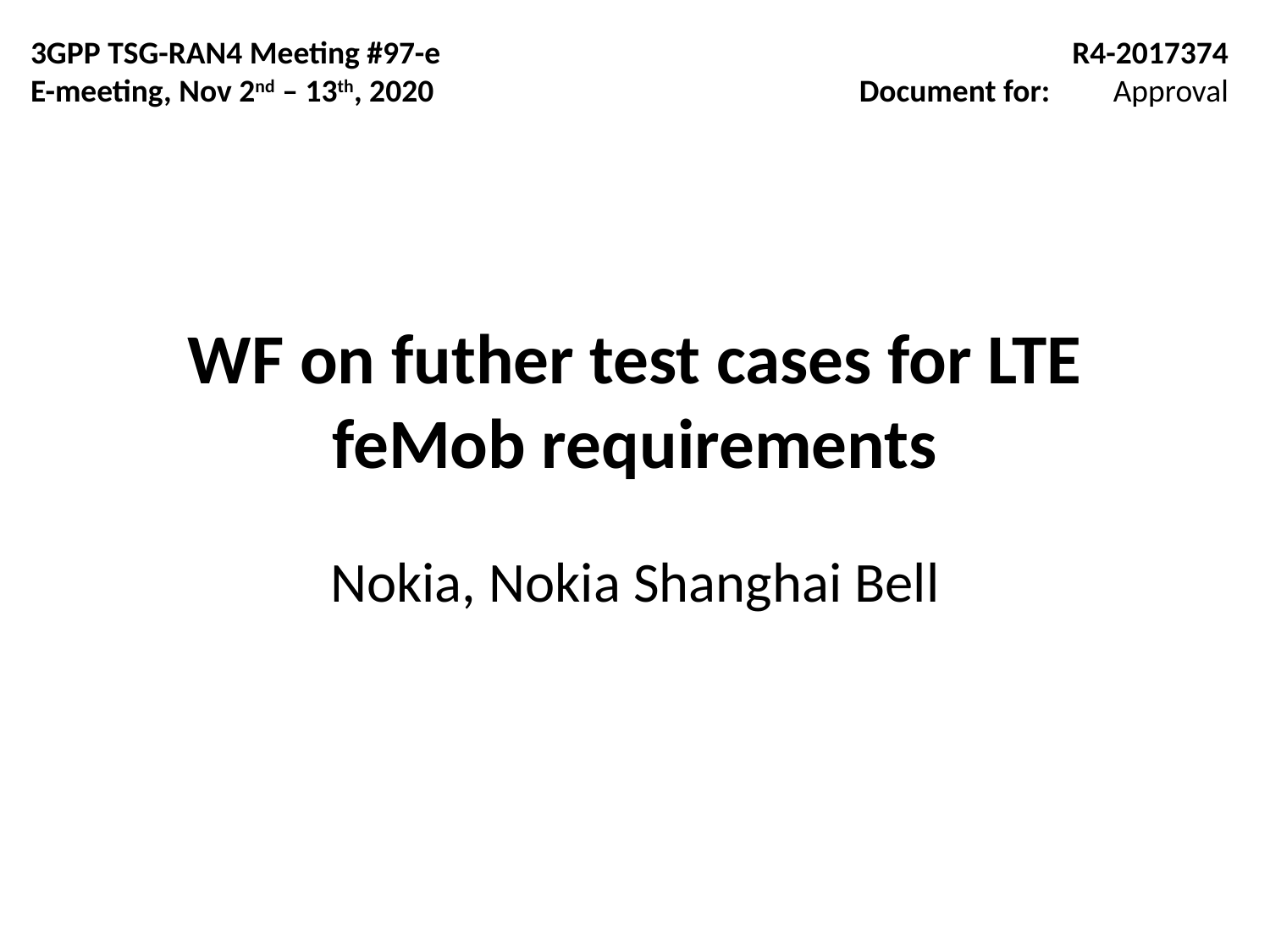

3GPP TSG-RAN4 Meeting #97-e
E-meeting, Nov 2nd – 13th, 2020
R4-2017374
Document for:	Approval
# WF on futher test cases for LTE feMob requirements
Nokia, Nokia Shanghai Bell